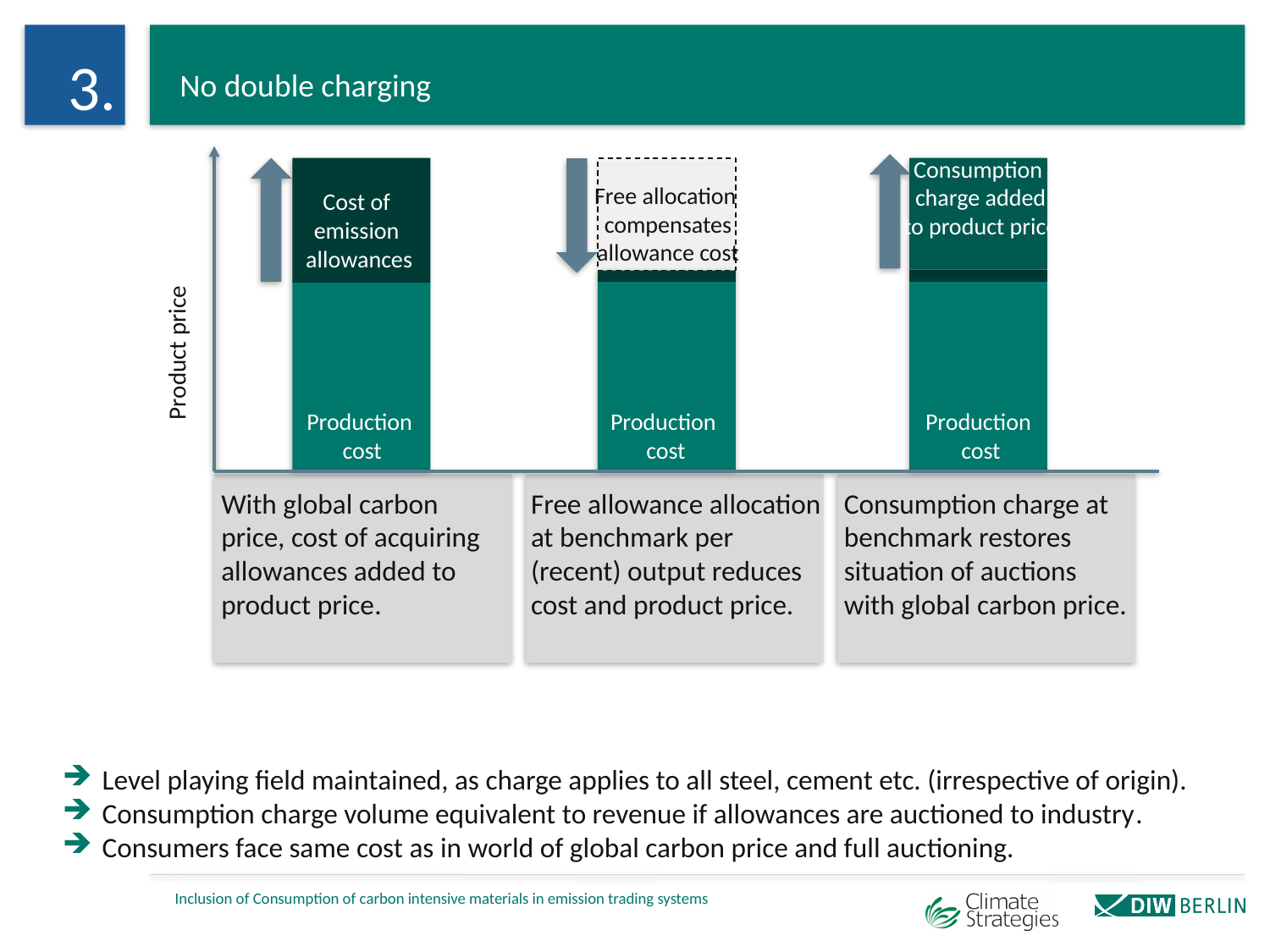

3.
No double charging
Consumption
charge added to product price

Free allocation
compensates allowance cost

Cost of
emission
allowances

Product price
Production
 cost
Production
cost
Production
cost

With global carbon price, cost of acquiring allowances added to product price.
Free allowance allocation at benchmark per (recent) output reduces cost and product price.
Consumption charge at benchmark restores situation of auctions with global carbon price.
Level playing field maintained, as charge applies to all steel, cement etc. (irrespective of origin).
Consumption charge volume equivalent to revenue if allowances are auctioned to industry.
Consumers face same cost as in world of global carbon price and full auctioning.
Inclusion of Consumption of carbon intensive materials in emission trading systems